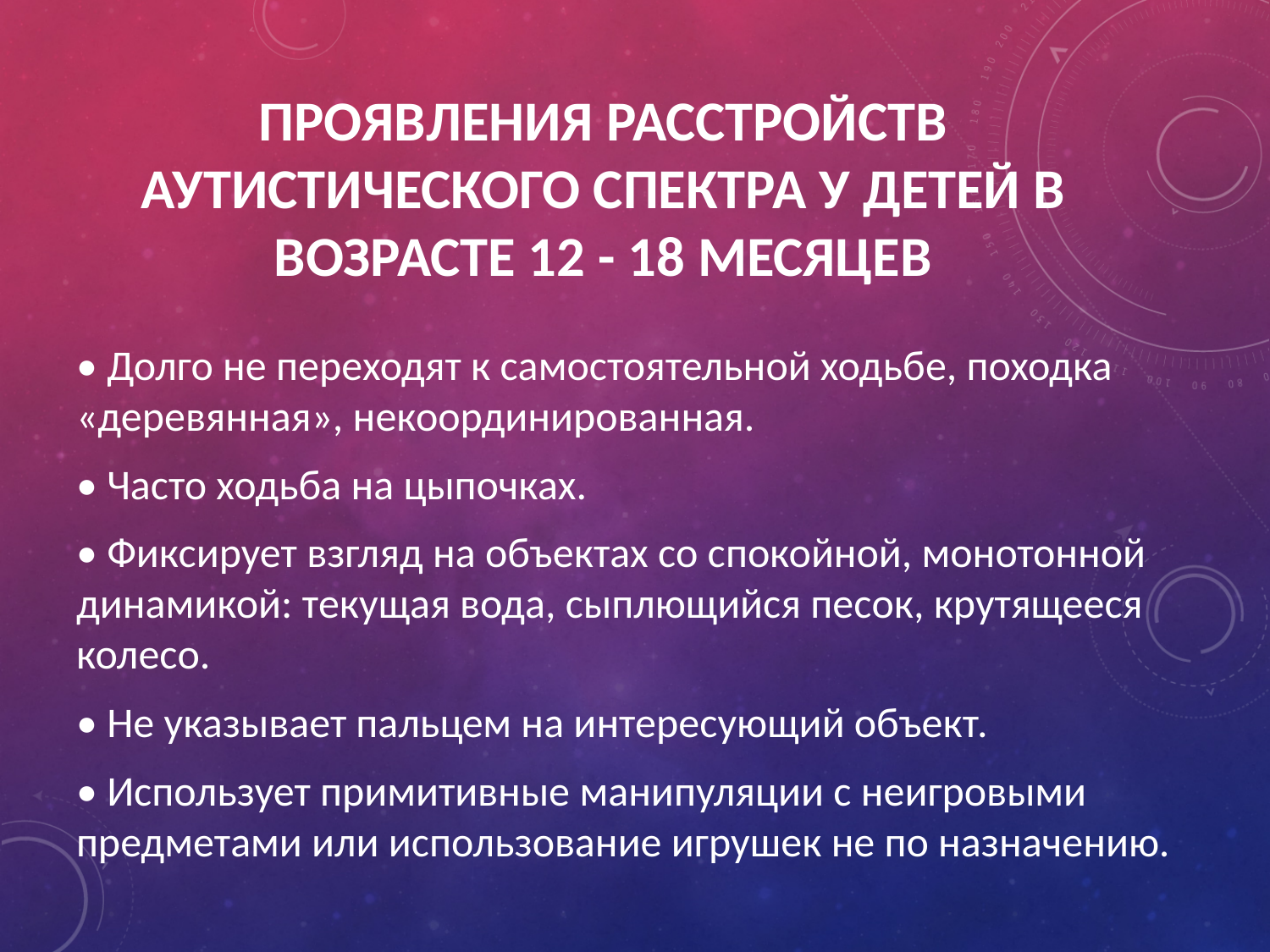

# Проявления расстройств аутистического спектра у детей в возрасте 12 - 18 месяцев
• Долго не переходят к самостоятельной ходьбе, походка «деревянная», некоординированная.
• Часто ходьба на цыпочках.
• Фиксирует взгляд на объектах со спокойной, монотонной динамикой: текущая вода, сыплющийся песок, крутящееся колесо.
• Не указывает пальцем на интересующий объект.
• Использует примитивные манипуляции с неигровыми предметами или использование игрушек не по назначению.